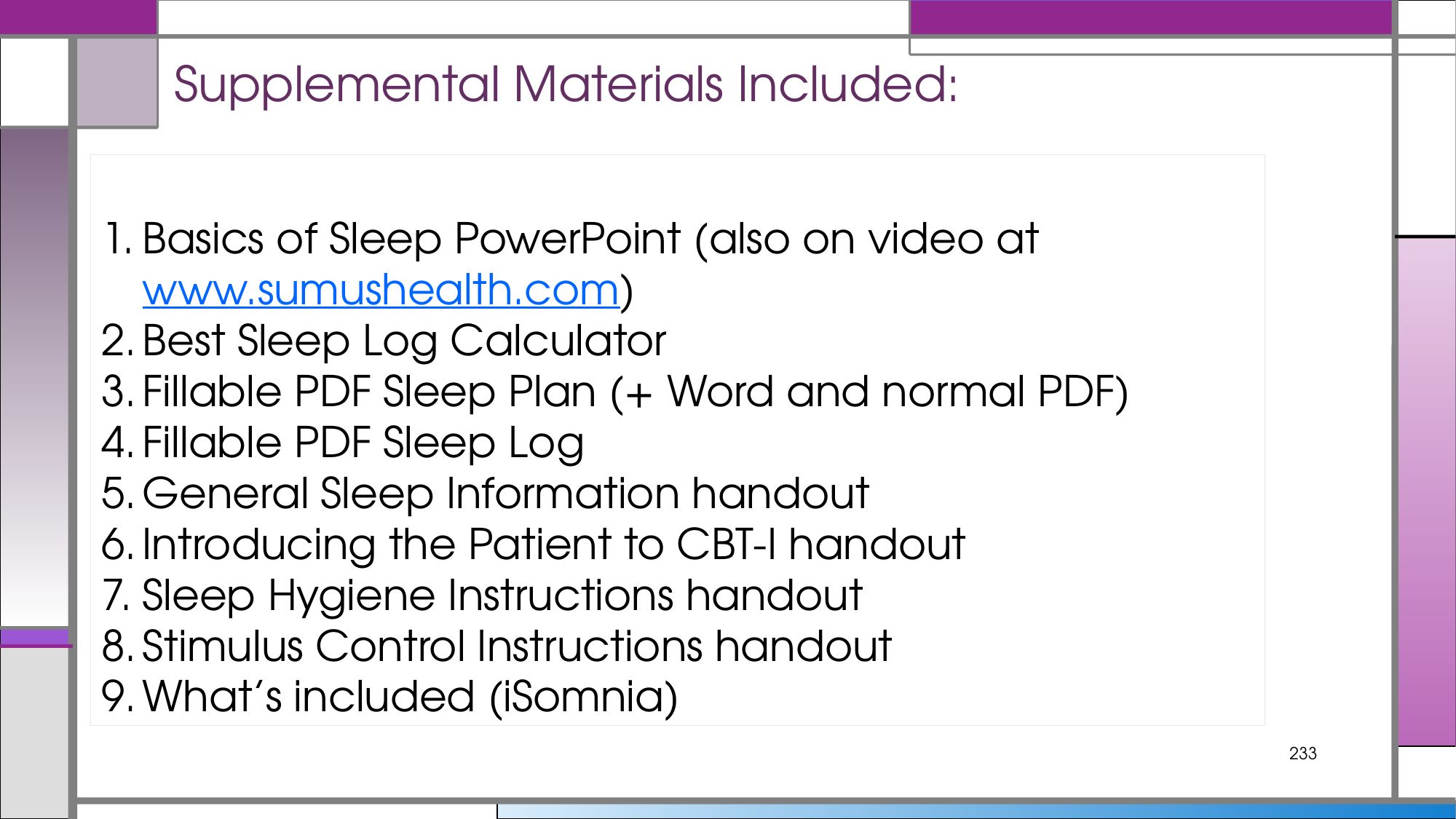

# Supplemental Materials Included:

Basics of Sleep PowerPoint (also on video at www.sumushealth.com)
Best Sleep Log Calculator
Fillable PDF Sleep Plan (+ Word and normal PDF)
Fillable PDF Sleep Log
General Sleep Information handout
Introducing the Patient to CBT-I handout
Sleep Hygiene Instructions handout
Stimulus Control Instructions handout
What’s included (iSomnia)
233